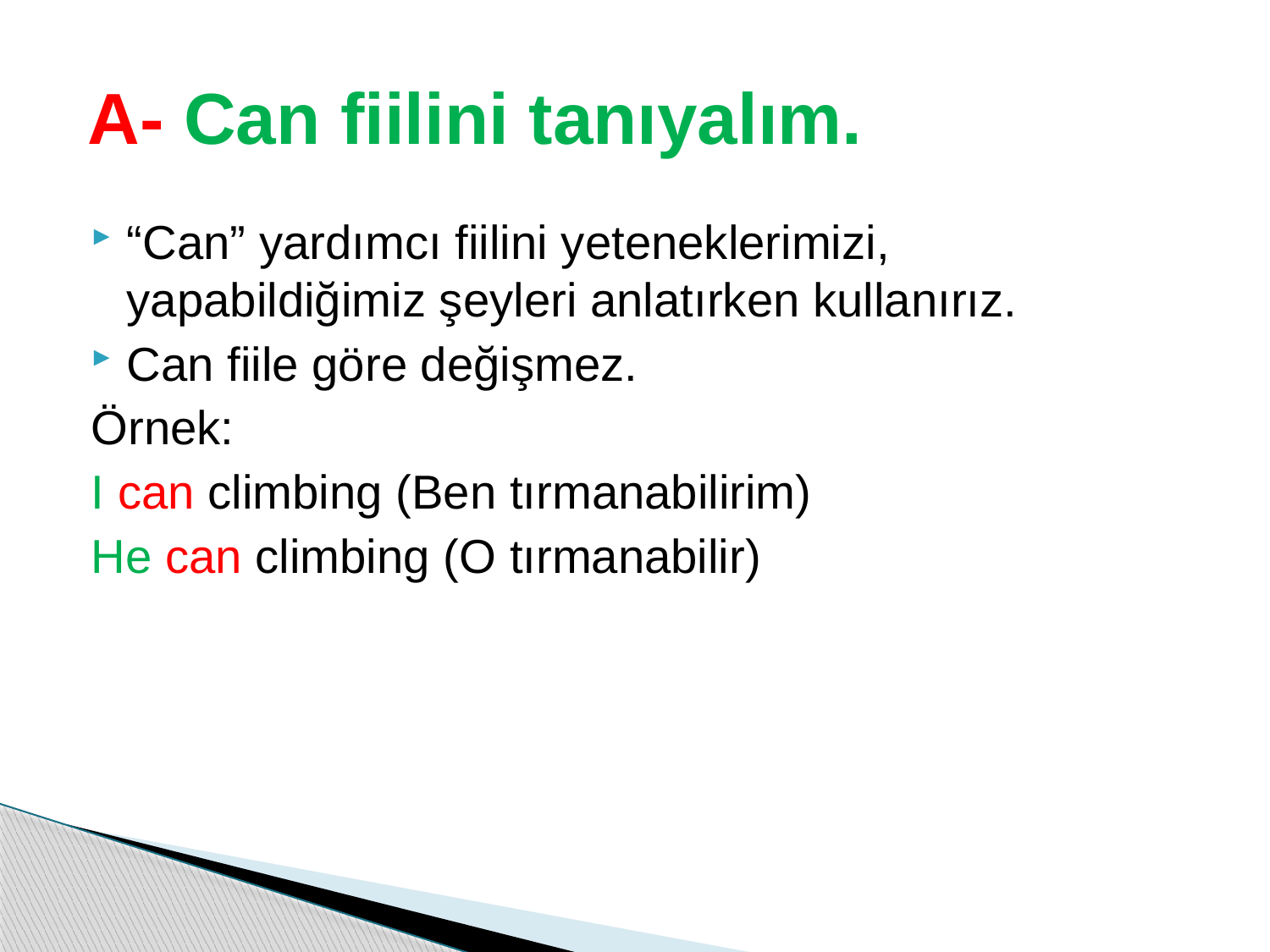

# A- Can fiilini tanıyalım.
“Can” yardımcı fiilini yeteneklerimizi, yapabildiğimiz şeyleri anlatırken kullanırız.
Can fiile göre değişmez.
Örnek:
I can climbing (Ben tırmanabilirim)
He can climbing (O tırmanabilir)